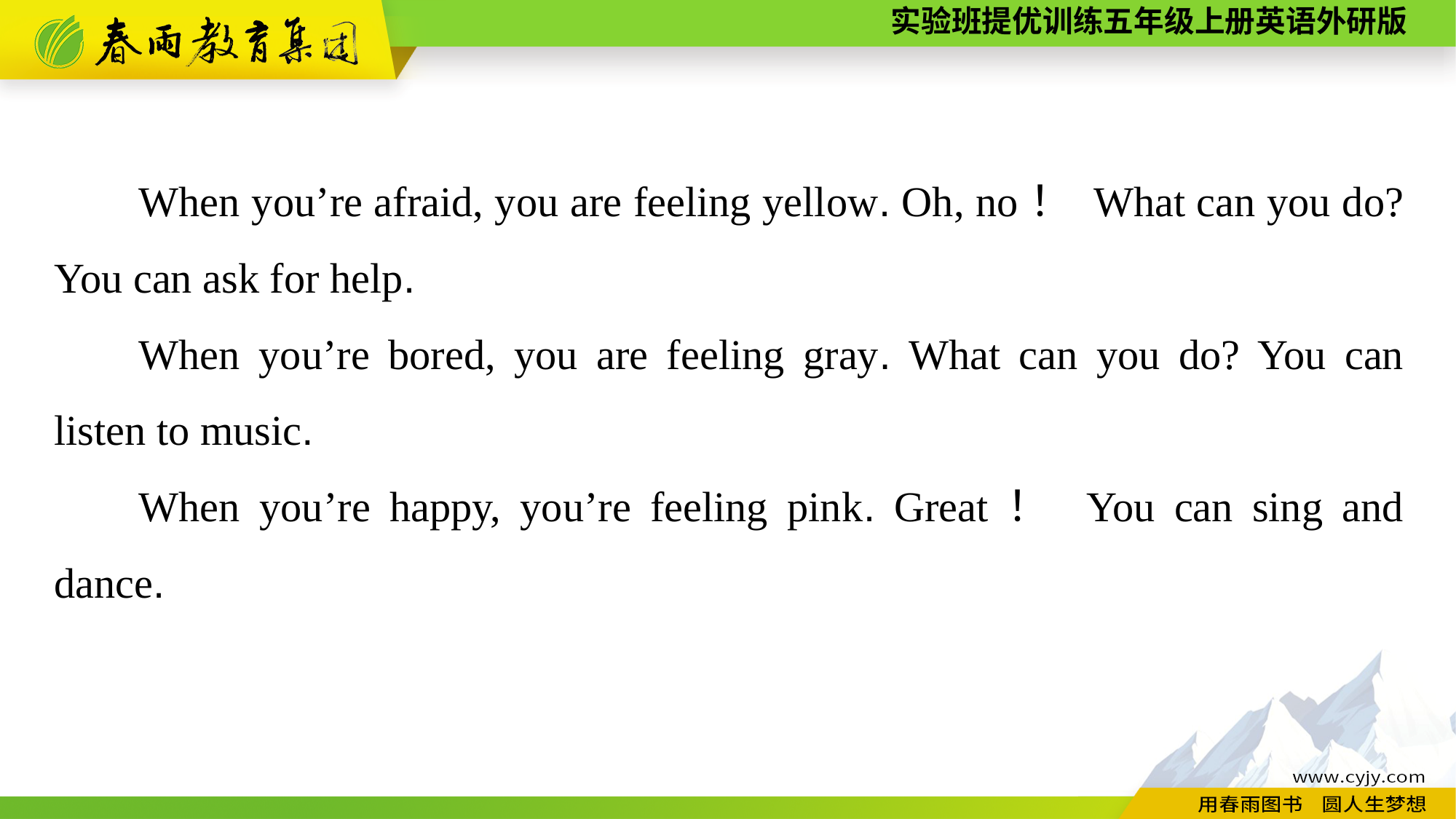

When you’re afraid, you are feeling yellow. Oh, no！ What can you do? You can ask for help.
When you’re bored, you are feeling gray. What can you do? You can listen to music.
When you’re happy, you’re feeling pink. Great！ You can sing and dance.